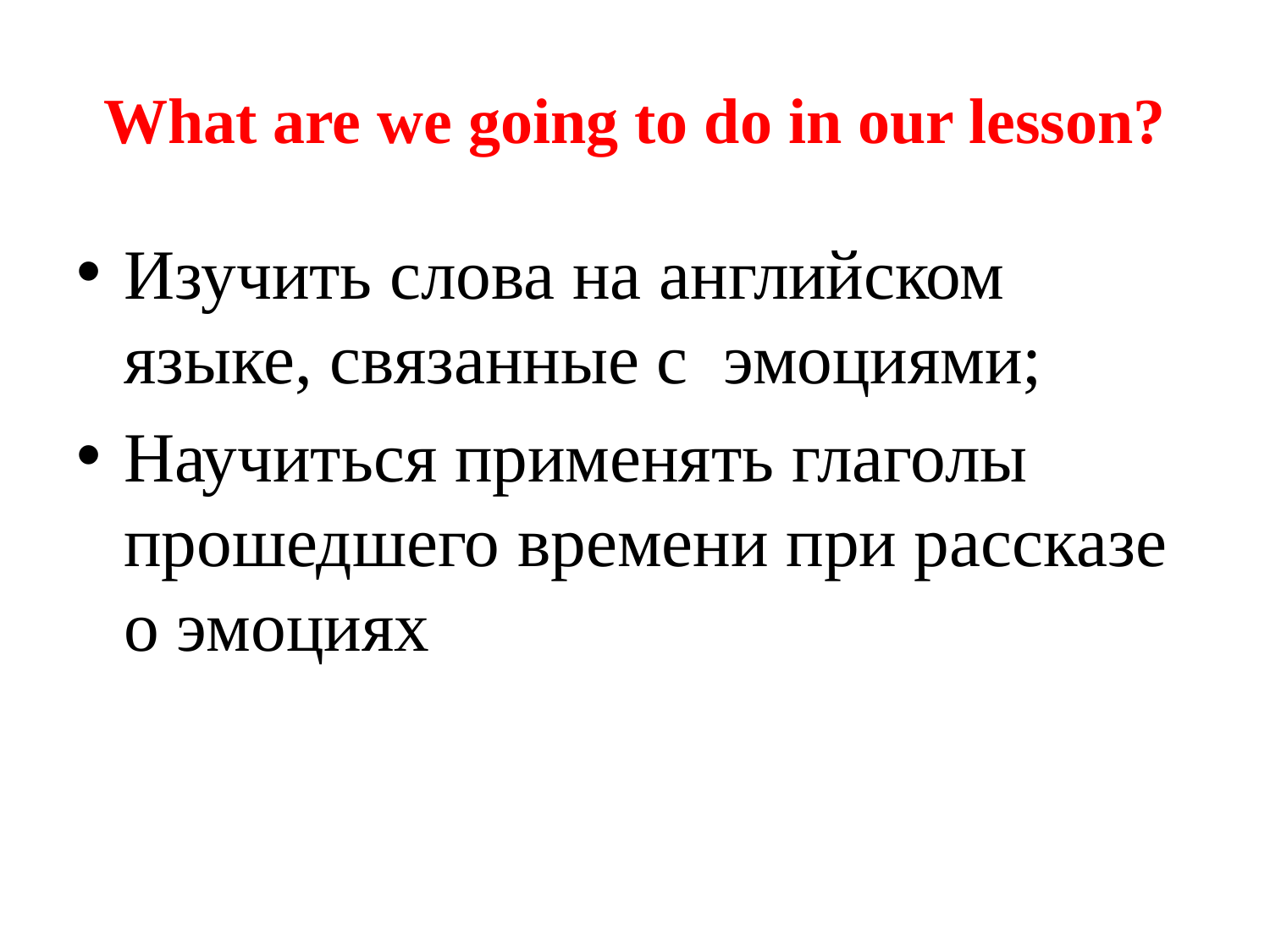

# What are we going to do in our lesson?
Изучить слова на английском языке, связанные с  эмоциями;
Научиться применять глаголы прошедшего времени при рассказе о эмоциях